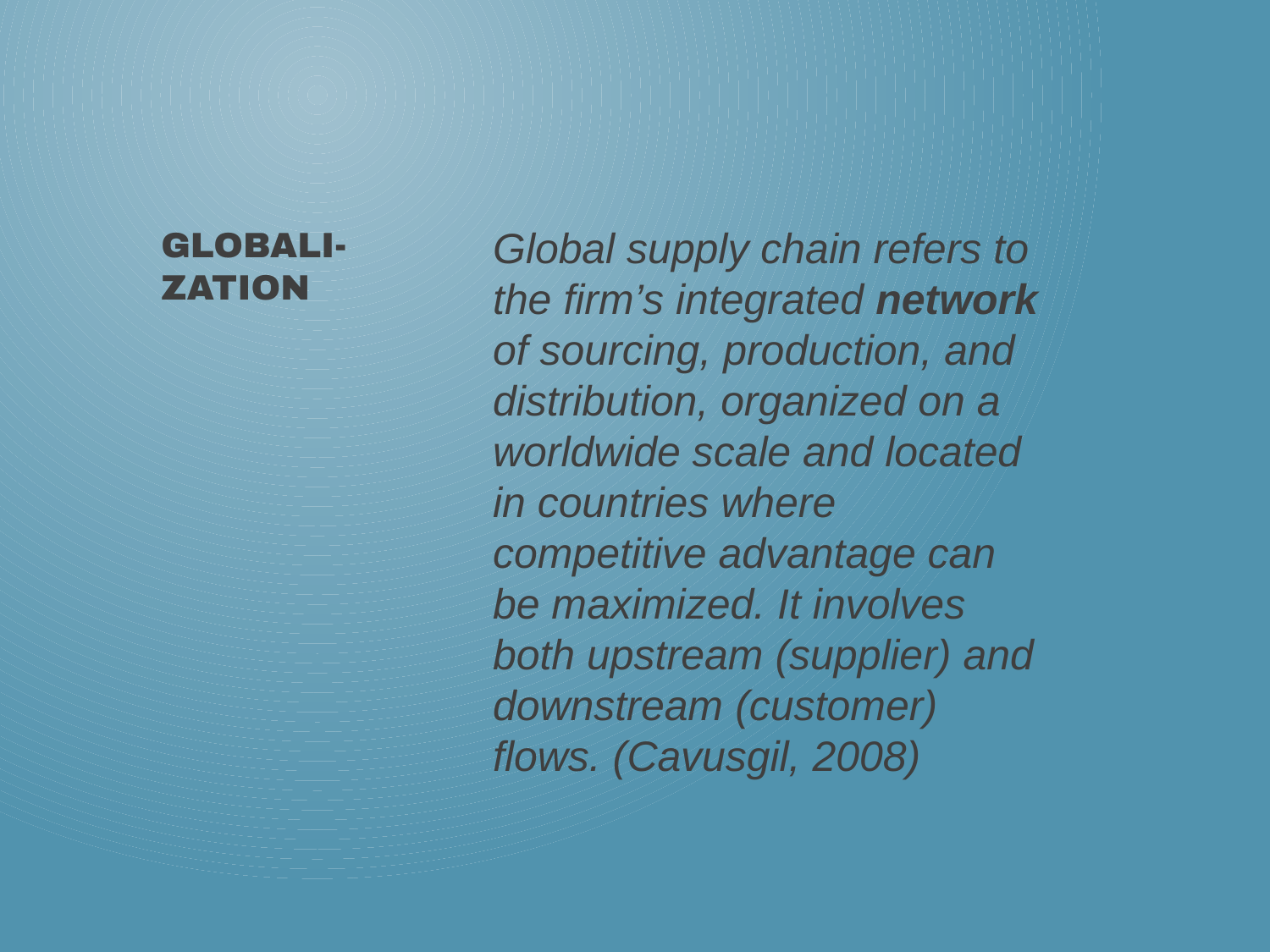

Global supply chain refers to the firm’s integrated network of sourcing, production, and distribution, organized on a worldwide scale and located in countries where competitive advantage can be maximized. It involves both upstream (supplier) and downstream (customer) flows. (Cavusgil, 2008)
# Globali-zation